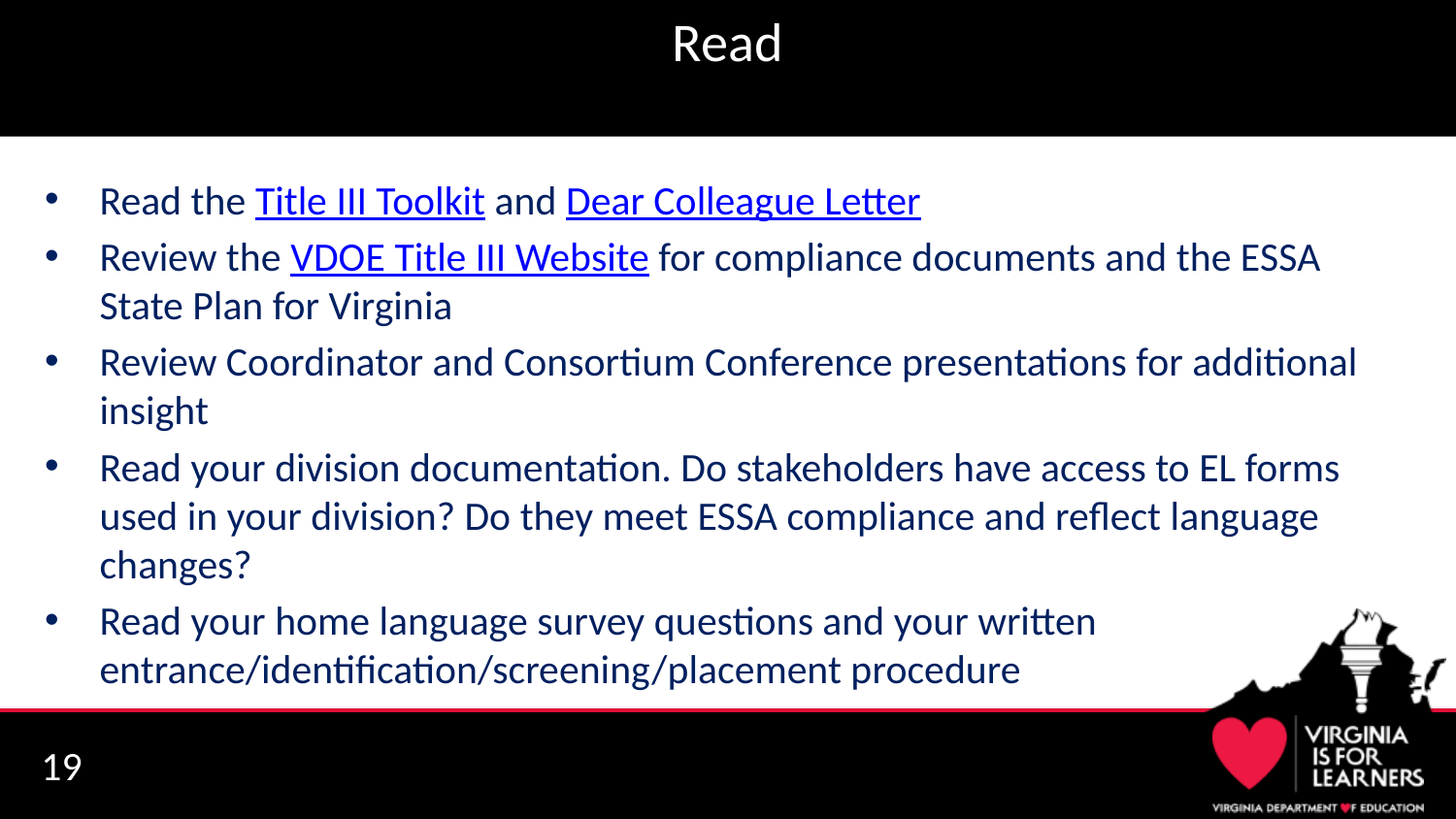

# Read
Read the Title III Toolkit and Dear Colleague Letter
Review the VDOE Title III Website for compliance documents and the ESSA State Plan for Virginia
Review Coordinator and Consortium Conference presentations for additional insight
Read your division documentation. Do stakeholders have access to EL forms used in your division? Do they meet ESSA compliance and reflect language changes?
Read your home language survey questions and your written entrance/identification/screening/placement procedure